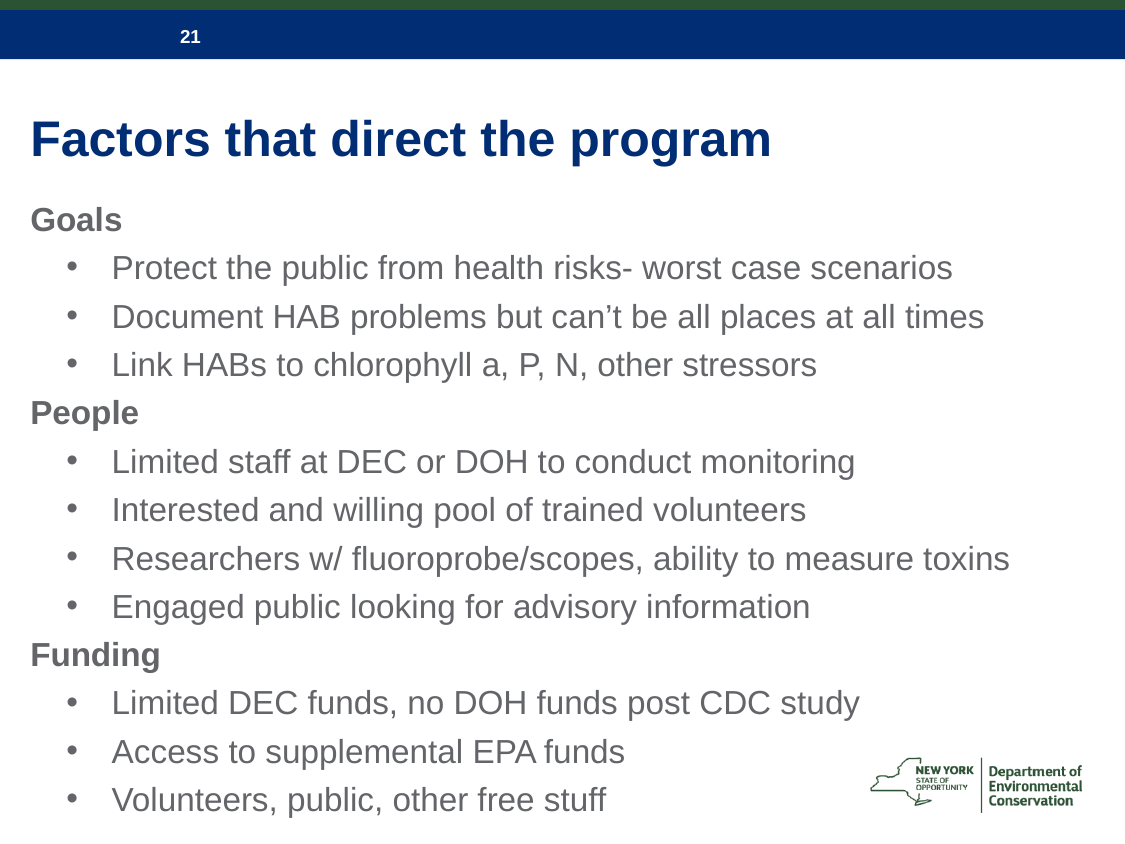

# Factors that direct the program
Goals
Protect the public from health risks- worst case scenarios
Document HAB problems but can’t be all places at all times
Link HABs to chlorophyll a, P, N, other stressors
People
Limited staff at DEC or DOH to conduct monitoring
Interested and willing pool of trained volunteers
Researchers w/ fluoroprobe/scopes, ability to measure toxins
Engaged public looking for advisory information
Funding
Limited DEC funds, no DOH funds post CDC study
Access to supplemental EPA funds
Volunteers, public, other free stuff